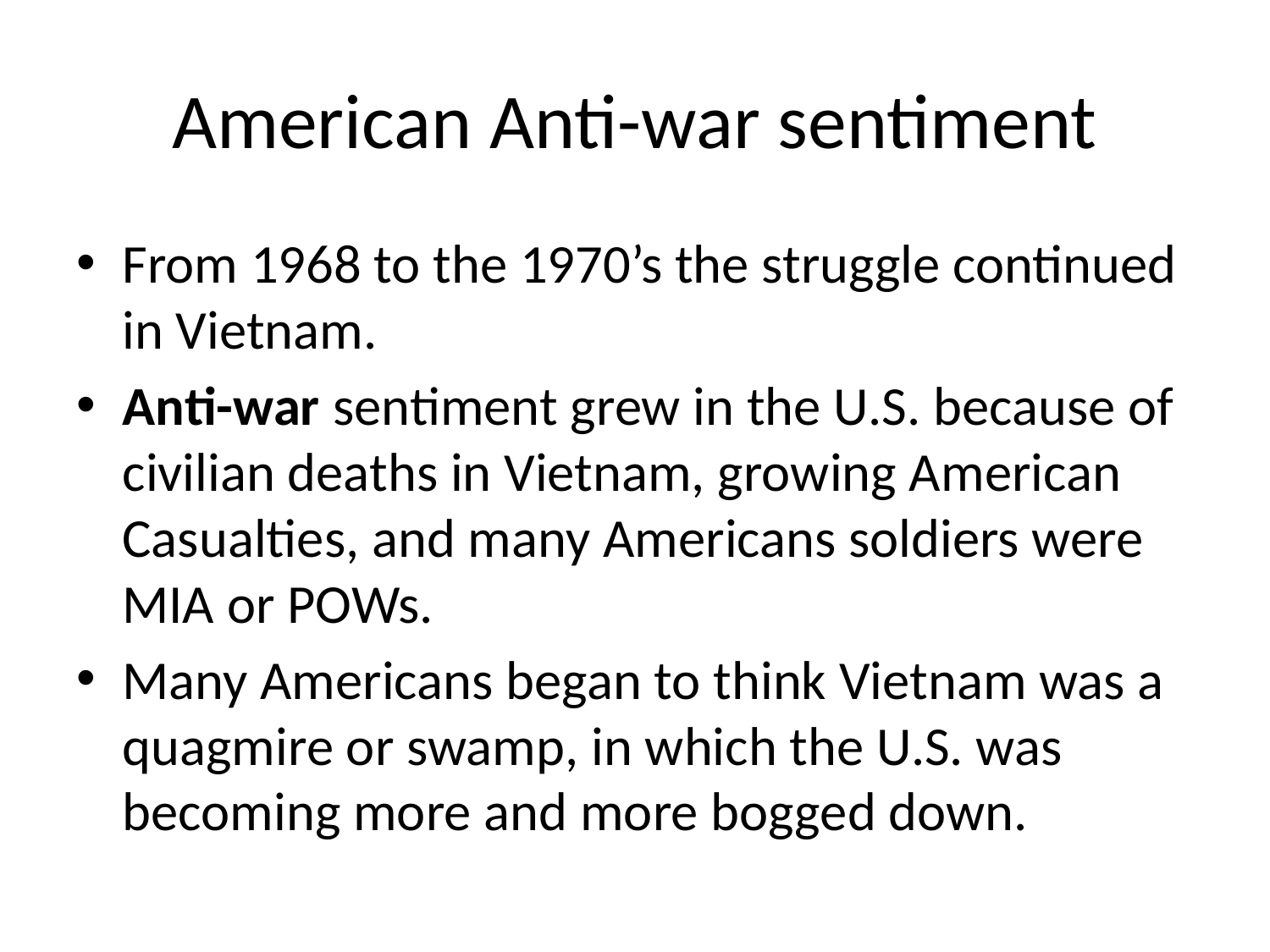

# American Anti-war sentiment
From 1968 to the 1970’s the struggle continued in Vietnam.
Anti-war sentiment grew in the U.S. because of civilian deaths in Vietnam, growing American Casualties, and many Americans soldiers were MIA or POWs.
Many Americans began to think Vietnam was a quagmire or swamp, in which the U.S. was becoming more and more bogged down.